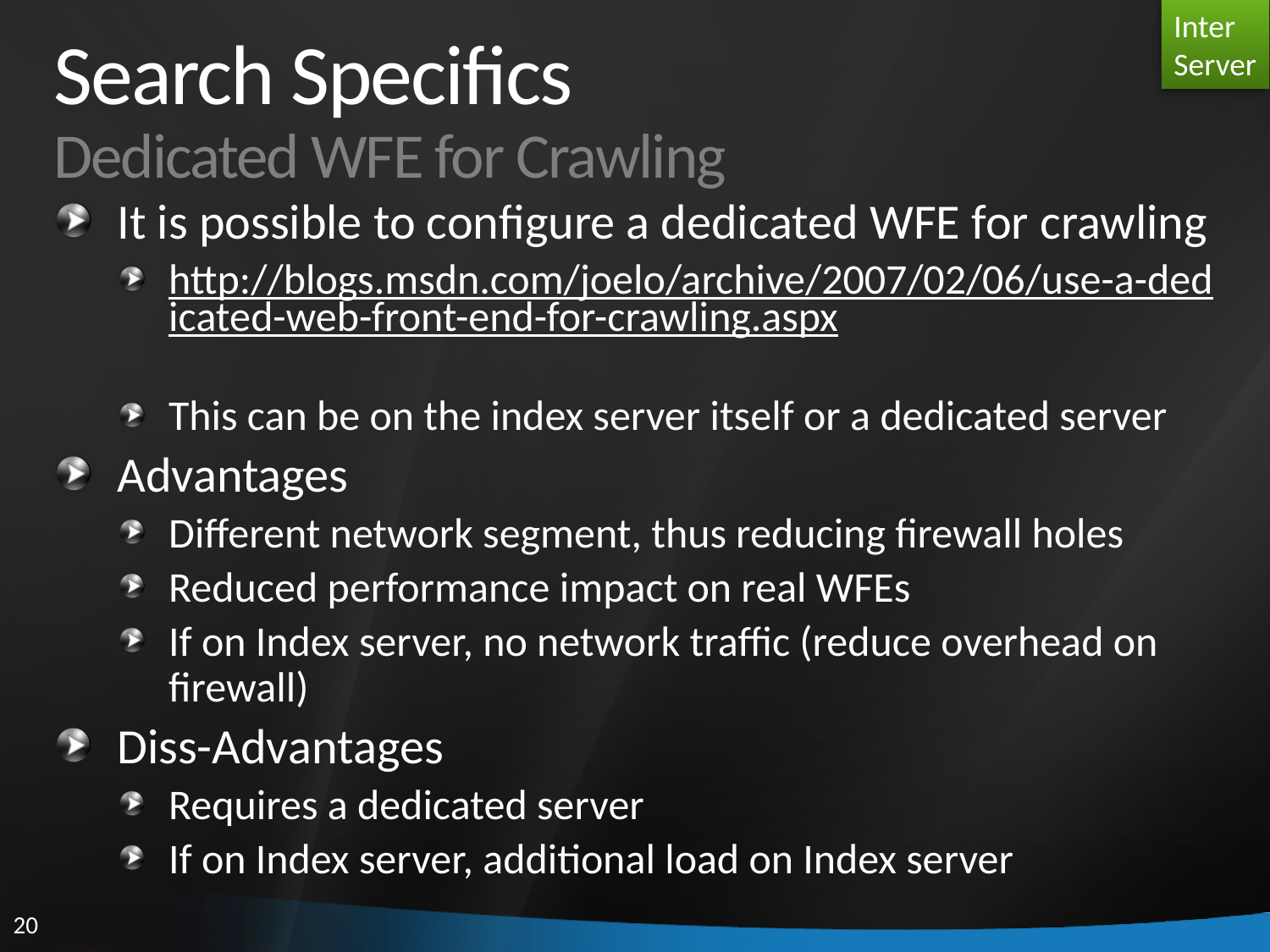

Inter
Server
# Search Specifics Dedicated WFE for Crawling
It is possible to configure a dedicated WFE for crawling
http://blogs.msdn.com/joelo/archive/2007/02/06/use-a-dedicated-web-front-end-for-crawling.aspx
This can be on the index server itself or a dedicated server
Advantages
Different network segment, thus reducing firewall holes
Reduced performance impact on real WFEs
If on Index server, no network traffic (reduce overhead on firewall)
Diss-Advantages
Requires a dedicated server
If on Index server, additional load on Index server